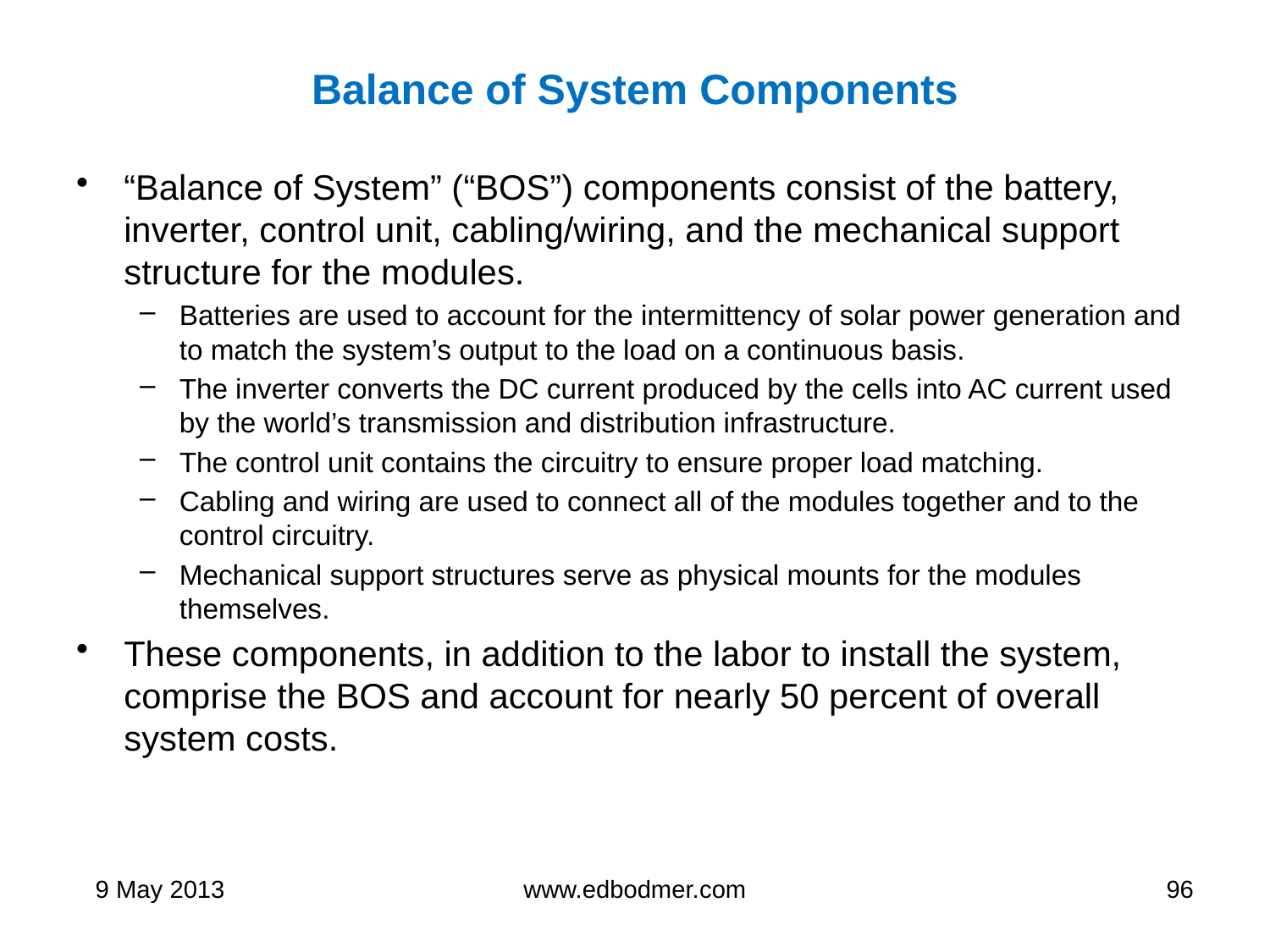

# Balance of System Components
“Balance of System” (“BOS”) components consist of the battery, inverter, control unit, cabling/wiring, and the mechanical support structure for the modules.
Batteries are used to account for the intermittency of solar power generation and to match the system’s output to the load on a continuous basis.
The inverter converts the DC current produced by the cells into AC current used by the world’s transmission and distribution infrastructure.
The control unit contains the circuitry to ensure proper load matching.
Cabling and wiring are used to connect all of the modules together and to the control circuitry.
Mechanical support structures serve as physical mounts for the modules themselves.
These components, in addition to the labor to install the system, comprise the BOS and account for nearly 50 percent of overall system costs.
9 May 2013
www.edbodmer.com
96